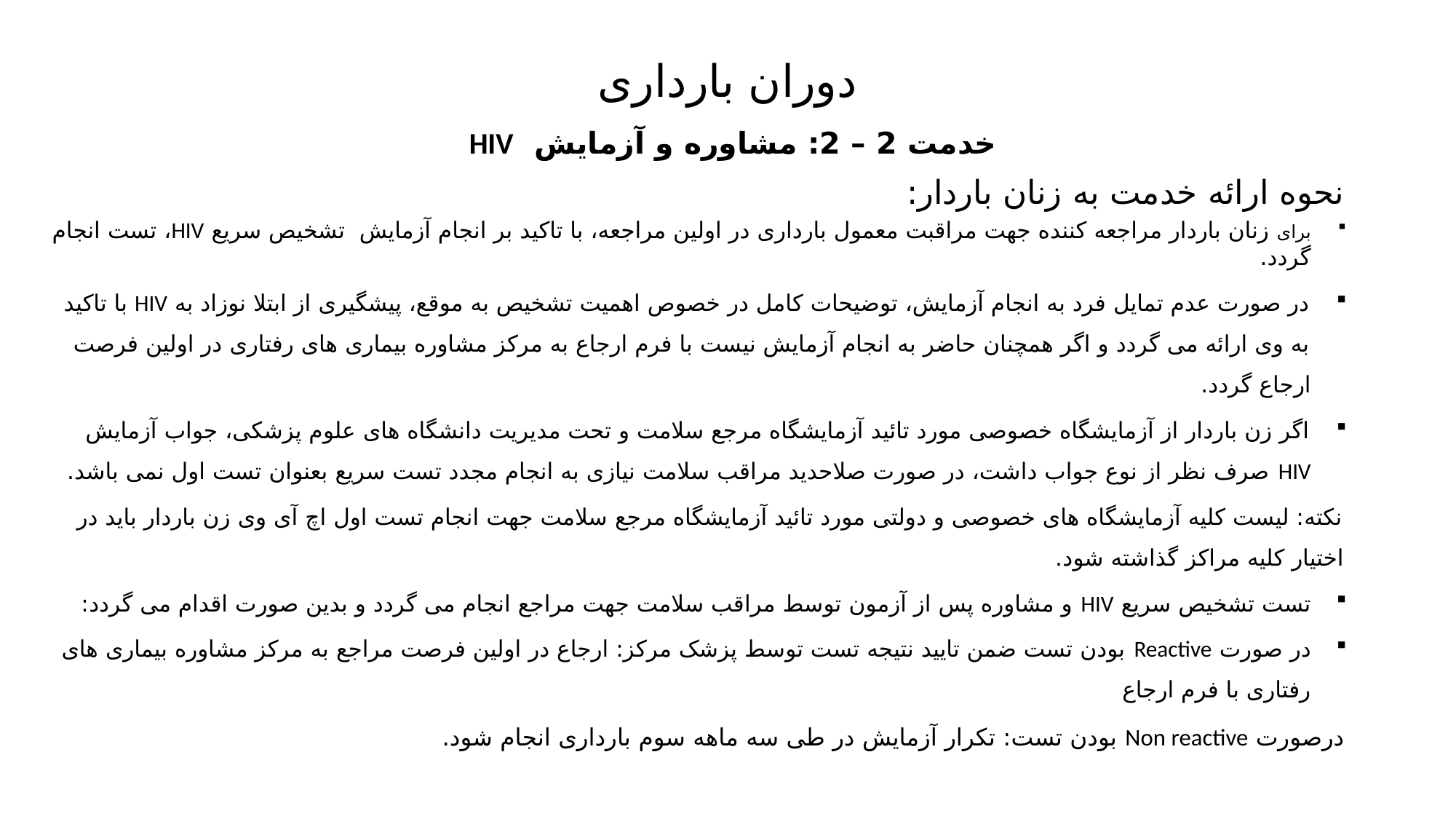

# دوران بارداری خدمت 2 – 2: مشاوره و آزمایش  HIV
نحوه ارائه خدمت به زنان باردار:
برای زنان باردار مراجعه کننده جهت مراقبت معمول بارداری در اولین مراجعه، با تاکید بر انجام آزمایش  تشخیص سریع HIV، تست انجام گردد.
در صورت عدم تمایل فرد به انجام آزمایش، توضیحات کامل در خصوص اهمیت تشخیص به موقع، پیشگیری از ابتلا نوزاد به HIV با تاکید به وی ارائه می گردد و اگر همچنان حاضر به انجام آزمایش نیست با فرم ارجاع به مرکز مشاوره بیماری های رفتاری در اولین فرصت ارجاع گردد.
اگر زن باردار از آزمایشگاه خصوصی مورد تائید آزمایشگاه مرجع سلامت و تحت مدیریت دانشگاه های علوم پزشکی، جواب آزمایش HIV صرف نظر از نوع جواب داشت، در صورت صلاحدید مراقب سلامت نیازی به انجام مجدد تست سریع بعنوان تست اول نمی باشد.
نکته: لیست کلیه آزمایشگاه های خصوصی و دولتی مورد تائید آزمایشگاه مرجع سلامت جهت انجام تست اول اچ آی وی زن باردار باید در اختیار کلیه مراکز گذاشته شود.
تست تشخیص سریع HIV و مشاوره پس از آزمون توسط مراقب سلامت جهت مراجع انجام می گردد و بدین صورت اقدام می گردد:
در صورت Reactive بودن تست ضمن تایید نتیجه تست توسط پزشک مرکز: ارجاع در اولین فرصت مراجع به مرکز مشاوره بیماری های رفتاری با فرم ارجاع
درصورت Non reactive بودن تست: تکرار آزمایش در طی سه ماهه سوم بارداری انجام شود.